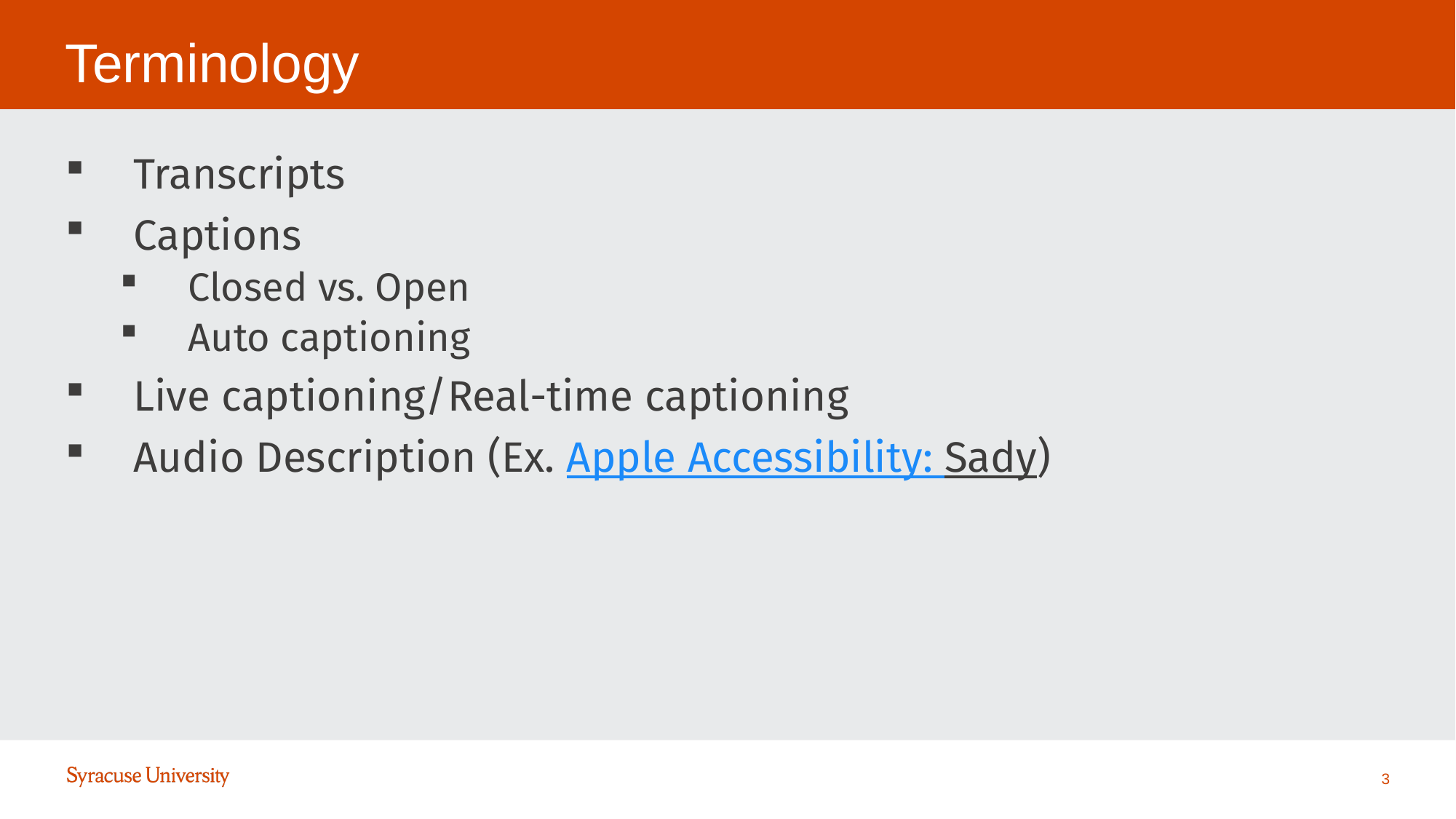

# Terminology
Transcripts
Captions
Closed vs. Open
Auto captioning
Live captioning/Real-time captioning
Audio Description (Ex. Apple Accessibility: Sady)
3